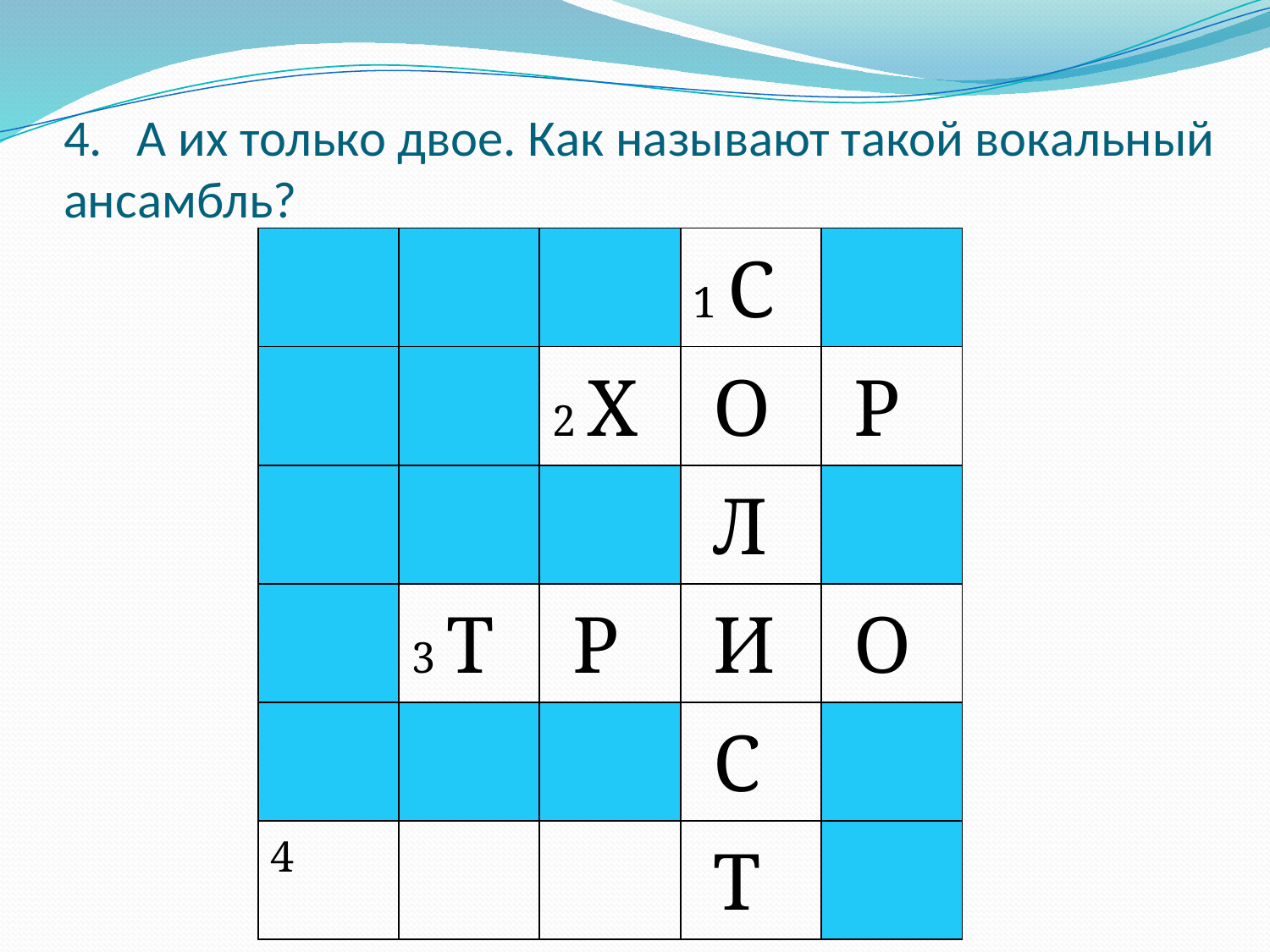

# 4.   А их только двое. Как называют такой вокальный ансамбль?
|  |  |  | 1 С |  |
| --- | --- | --- | --- | --- |
|  |  | 2 Х | О | Р |
|  |  |  | Л |  |
|  | 3 Т | Р | И | О |
|  |  |  | С |  |
| 4 |  |  | Т |  |